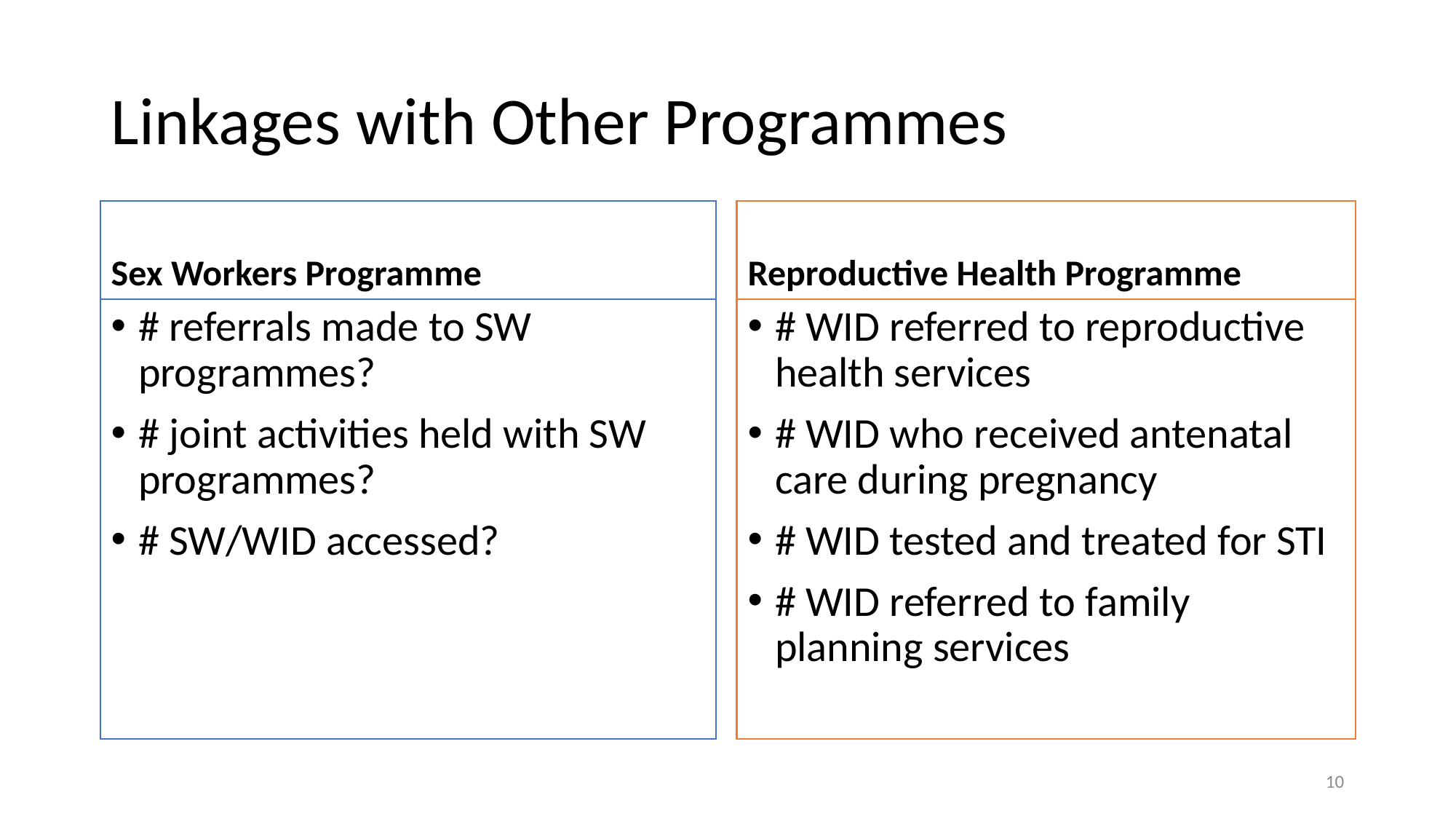

# Linkages with Other Programmes
Sex Workers Programme
Reproductive Health Programme
# referrals made to SW programmes?
# joint activities held with SW programmes?
# SW/WID accessed?

# WID referred to reproductive health services
# WID who received antenatal care during pregnancy
# WID tested and treated for STI
# WID referred to family planning services

10